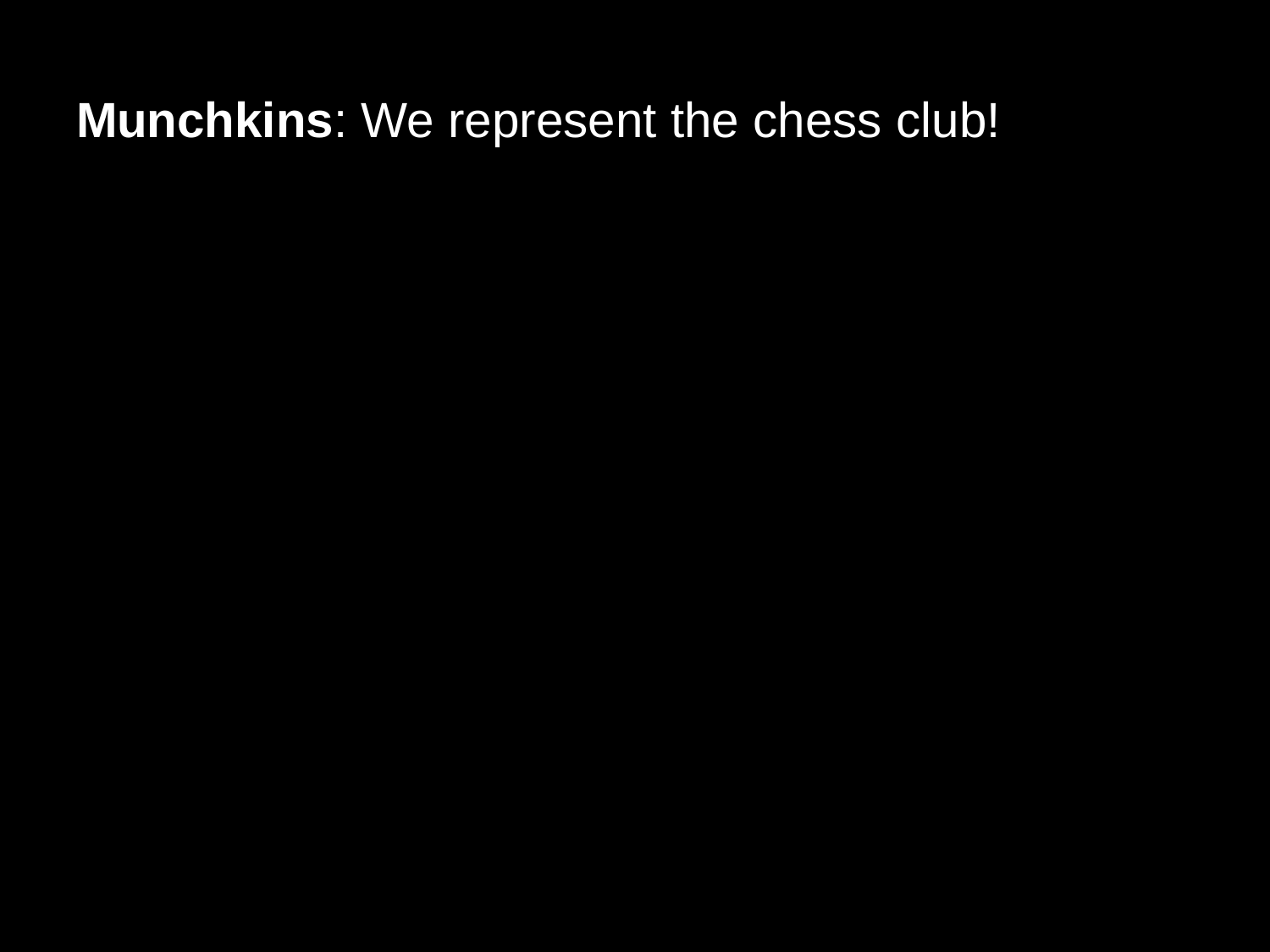

# Munchkins: We represent the chess club!